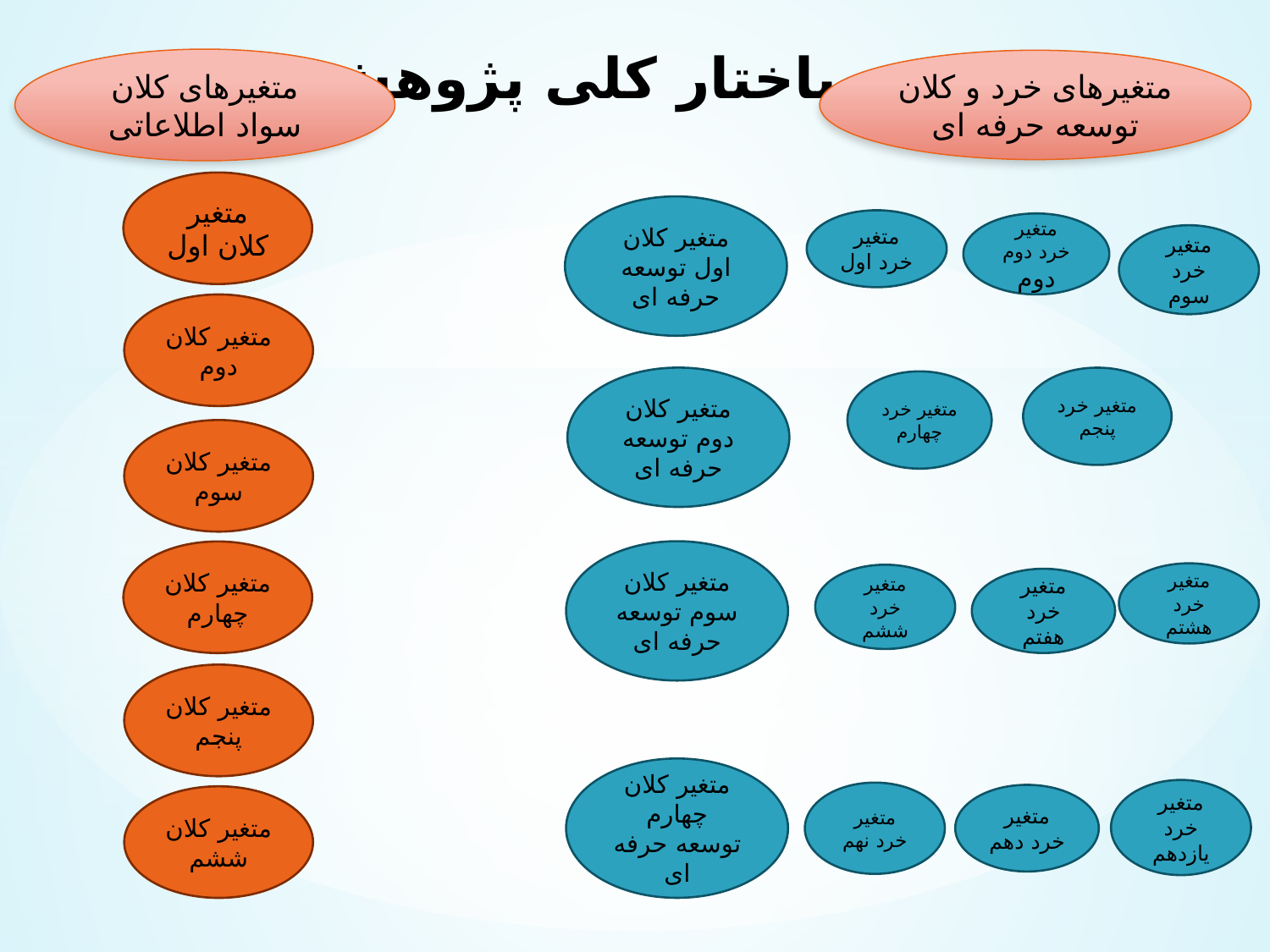

# ساختار کلی پژوهش
متغیرهای کلان سواد اطلاعاتی
متغیرهای خرد و کلان توسعه حرفه ای
متغیر کلان اول

متغیر کلان اول توسعه حرفه ای
متغیر خرد اول
متغیر خرد دوم دوم
متغیر خرد سوم
متغیر کلان دوم
متغیر کلان دوم توسعه حرفه ای
متغیر خرد پنجم
متغیر خرد چهارم
متغیر کلان سوم
متغیر کلان سوم توسعه حرفه ای
متغیر کلان چهارم
متغیر خرد هشتم
متغیر خرد ششم
متغیر خرد هفتم
متغیر کلان پنجم
متغیر کلان چهارم توسعه حرفه ای
متغیر خرد یازدهم
متغیر خرد نهم
متغیر خرد دهم
متغیر کلان ششم